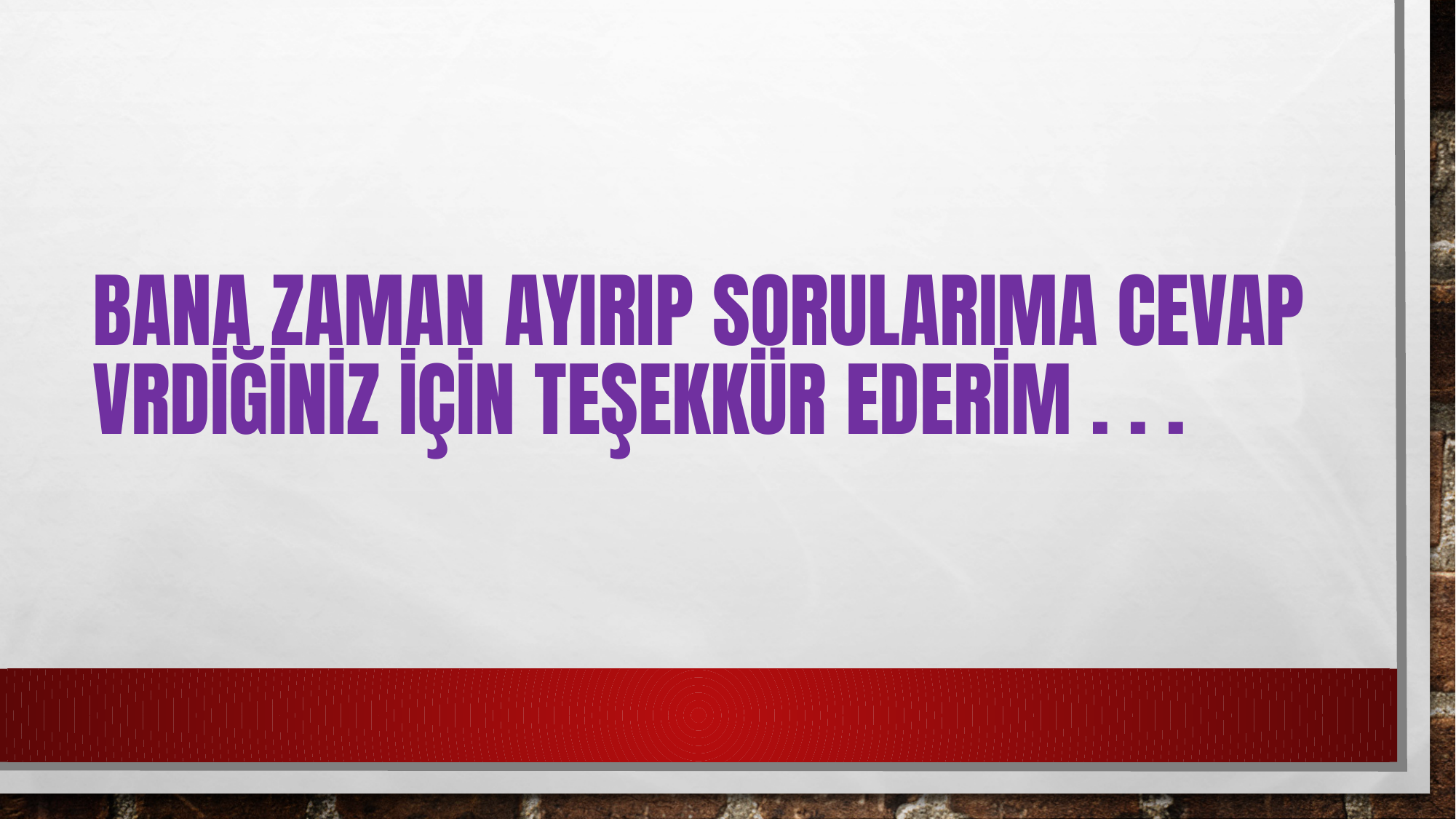

# BANA ZAMAN AYIRIP SORULARIMA CEVAP VRDİĞİNİZ İÇİN TEŞEKKÜR EDERİM . . .